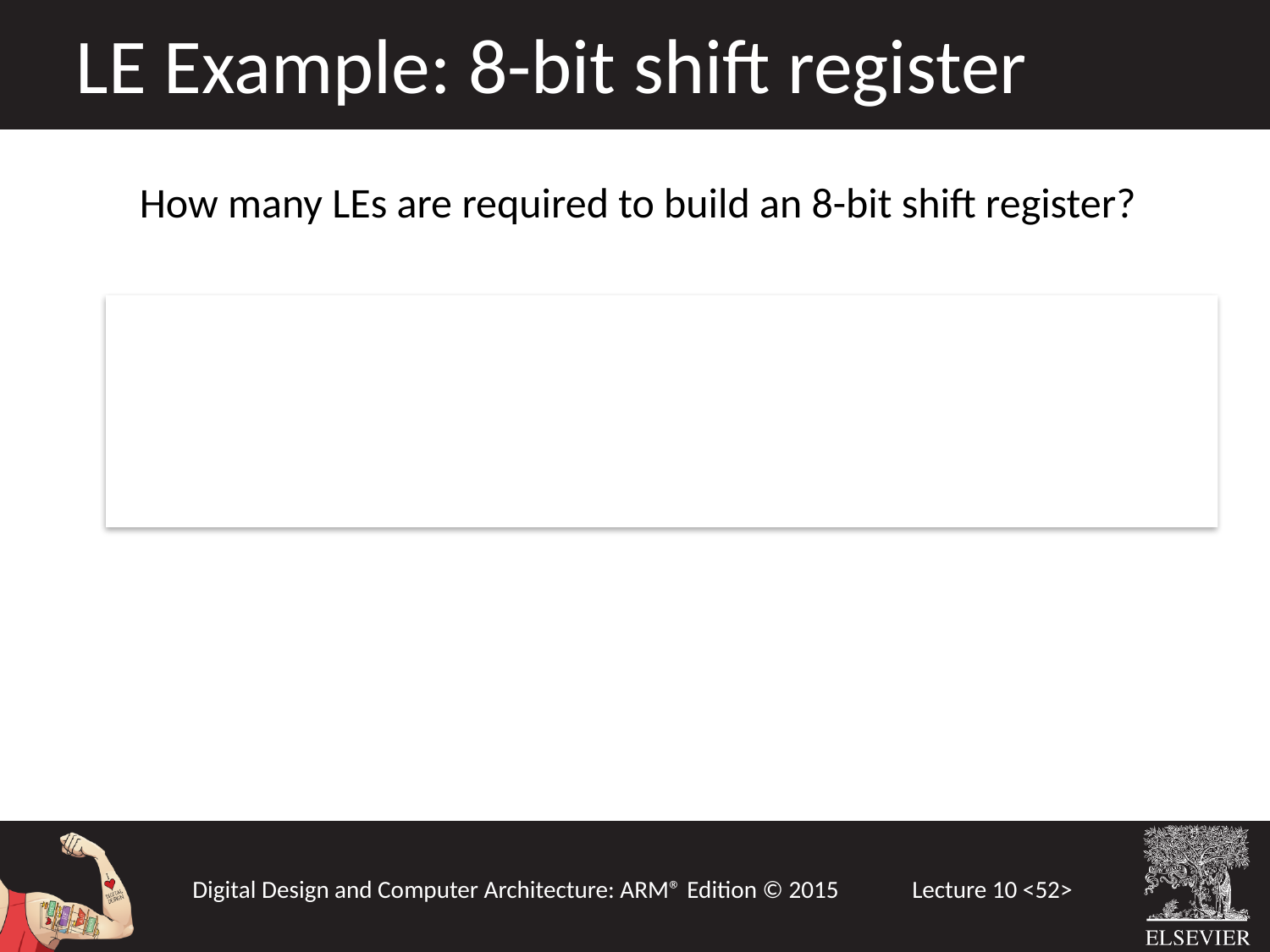

LE Example: 8-bit shift register

How many LEs are required to build an 8-bit shift register?

Solution: 8.  The shift register has 8 flip-flops, so it requires at least 8 LEs.  There is no logic between flops, so 8 LEs is sufficient.